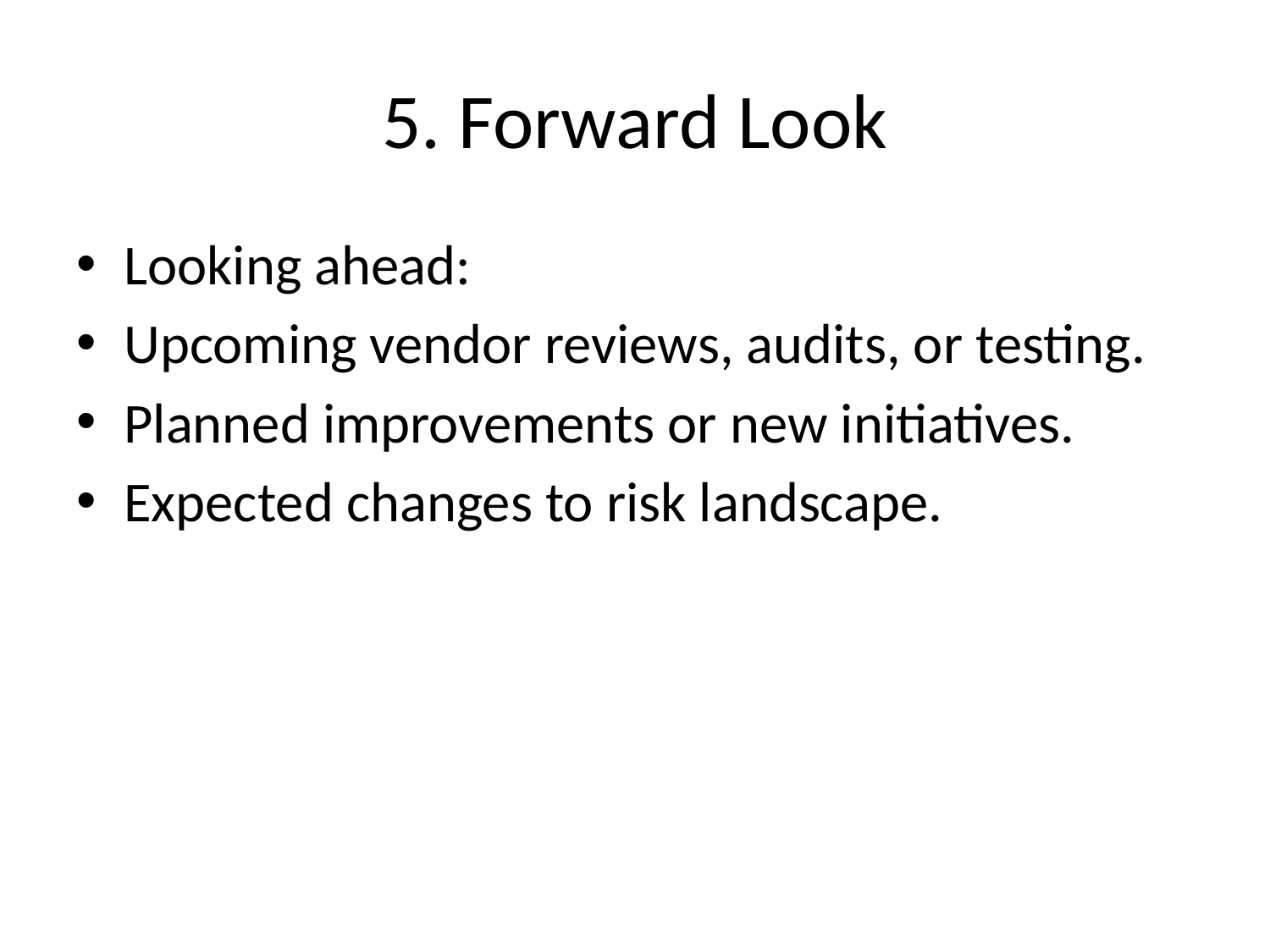

# 5. Forward Look
Looking ahead:
Upcoming vendor reviews, audits, or testing.
Planned improvements or new initiatives.
Expected changes to risk landscape.